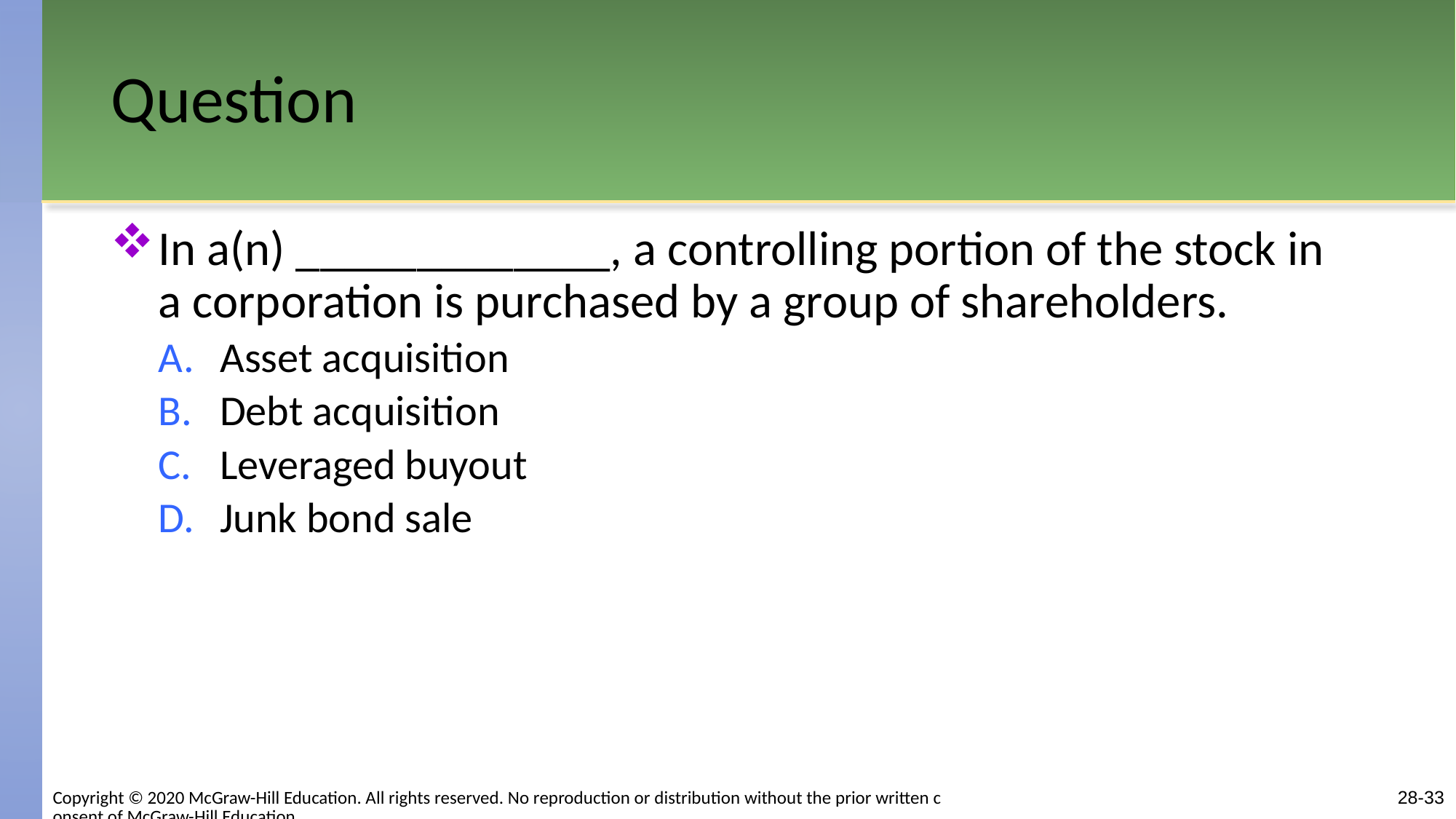

# Question
In a(n) _____________, a controlling portion of the stock in a corporation is purchased by a group of shareholders.
Asset acquisition
Debt acquisition
Leveraged buyout
Junk bond sale
Copyright © 2020 McGraw-Hill Education. All rights reserved. No reproduction or distribution without the prior written consent of McGraw-Hill Education.
28-33